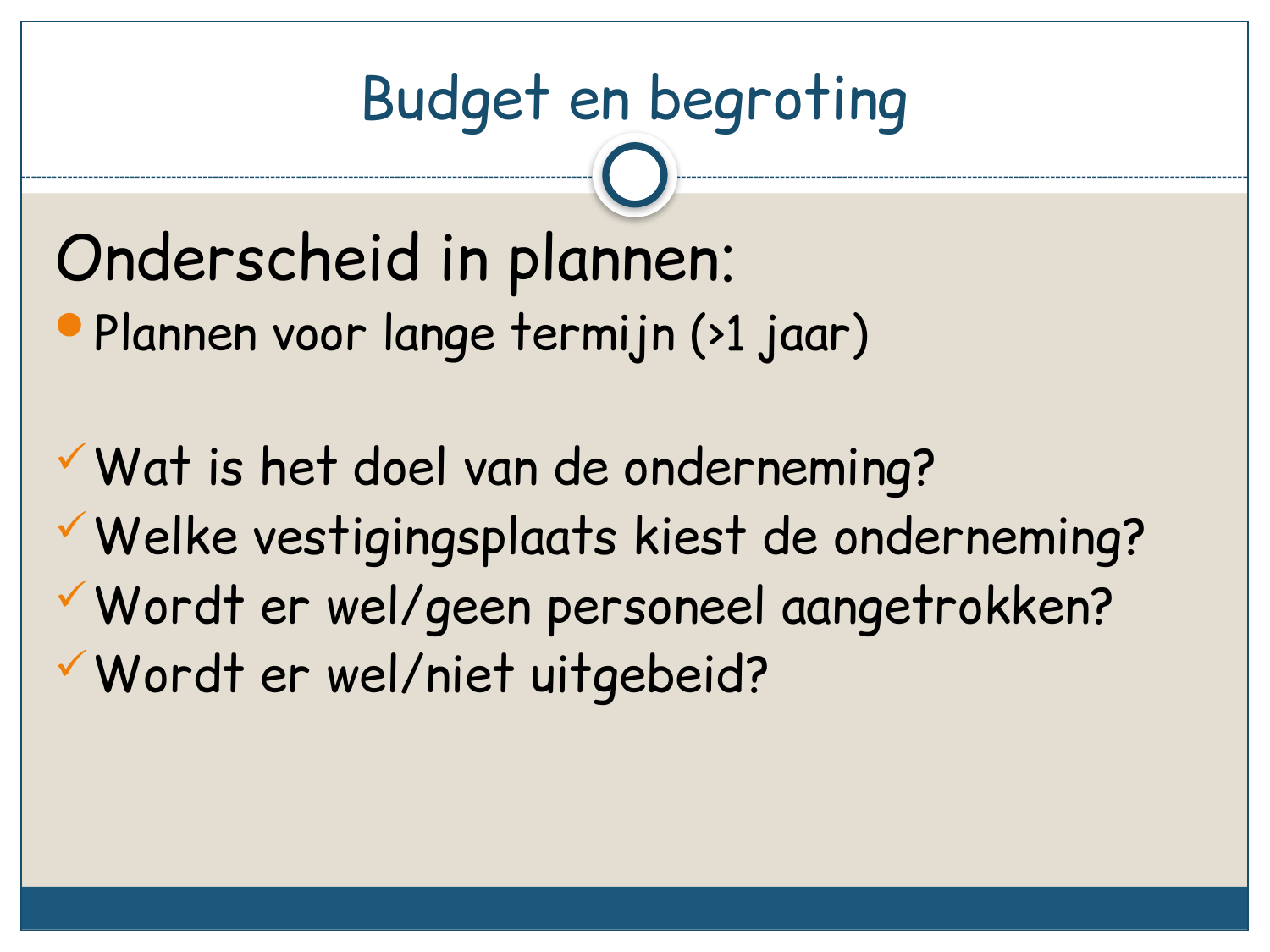

# Budget en begroting
Onderscheid in plannen:
Plannen voor lange termijn (>1 jaar)

Wat is het doel van de onderneming?
Welke vestigingsplaats kiest de onderneming?
Wordt er wel/geen personeel aangetrokken?
Wordt er wel/niet uitgebeid?